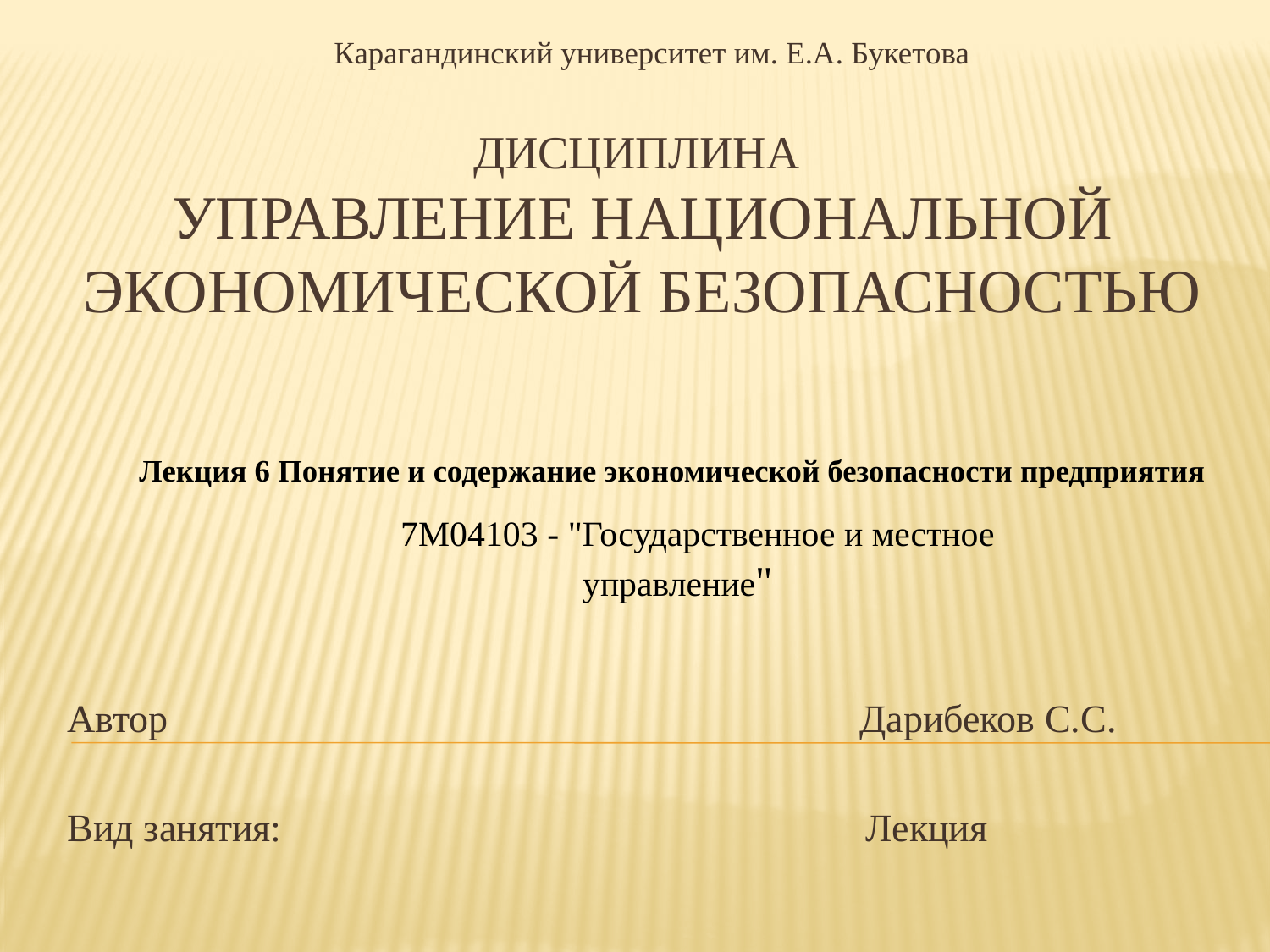

Карагандинский университет им. Е.А. Букетова
Дисциплина
Управление национальной экономической безопасностью

Лекция 6 Понятие и содержание экономической безопасности предприятия

7М04103 - "Государственное и местное управление"
# Автор                                                                       Дарибеков С.С.

Вид занятия:                                                            Лекция